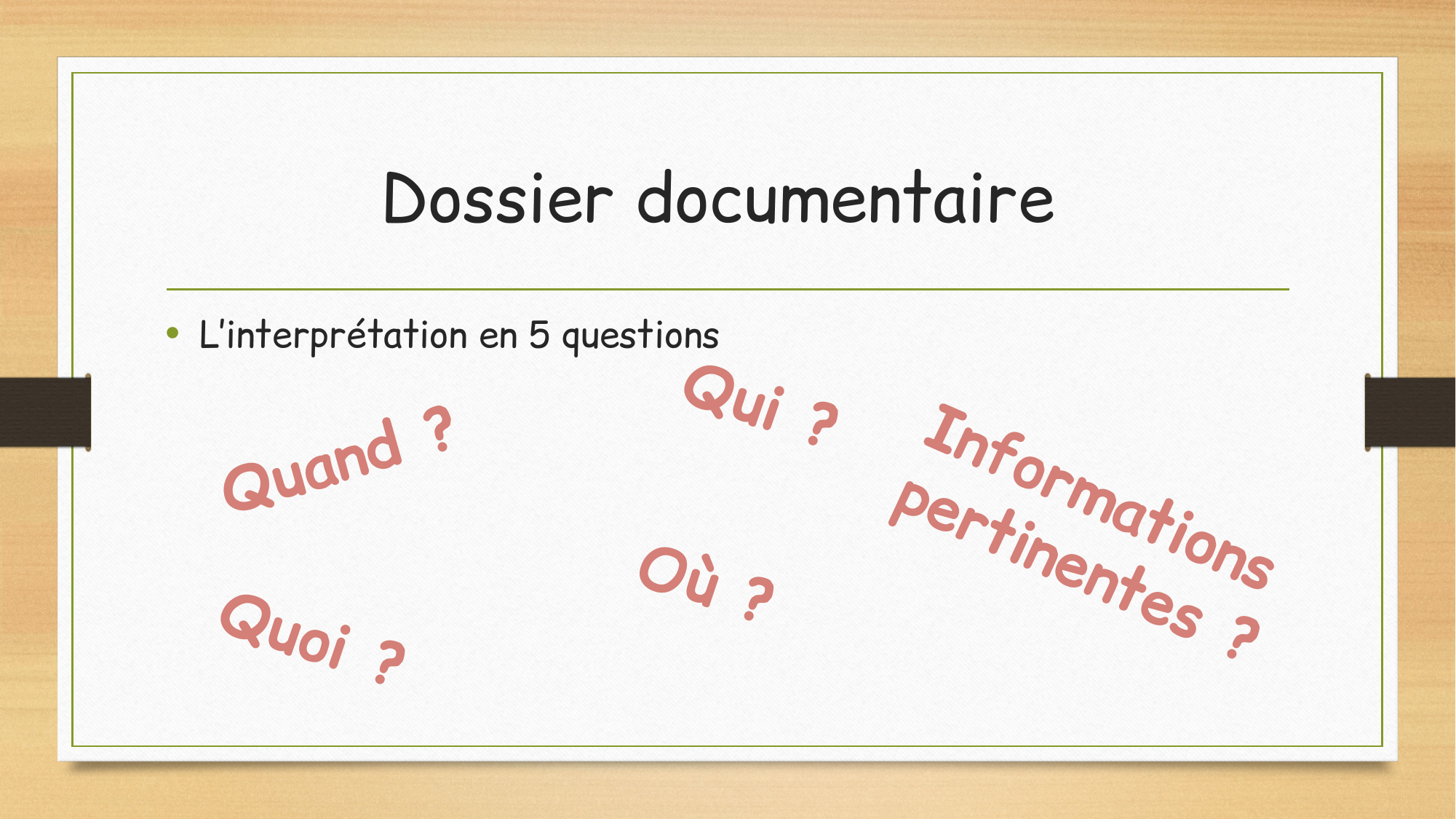

# Dossier documentaire
L’interprétation en 5 questions
Qui ?
Quand ?
Informations pertinentes ?
Où ?
Quoi ?